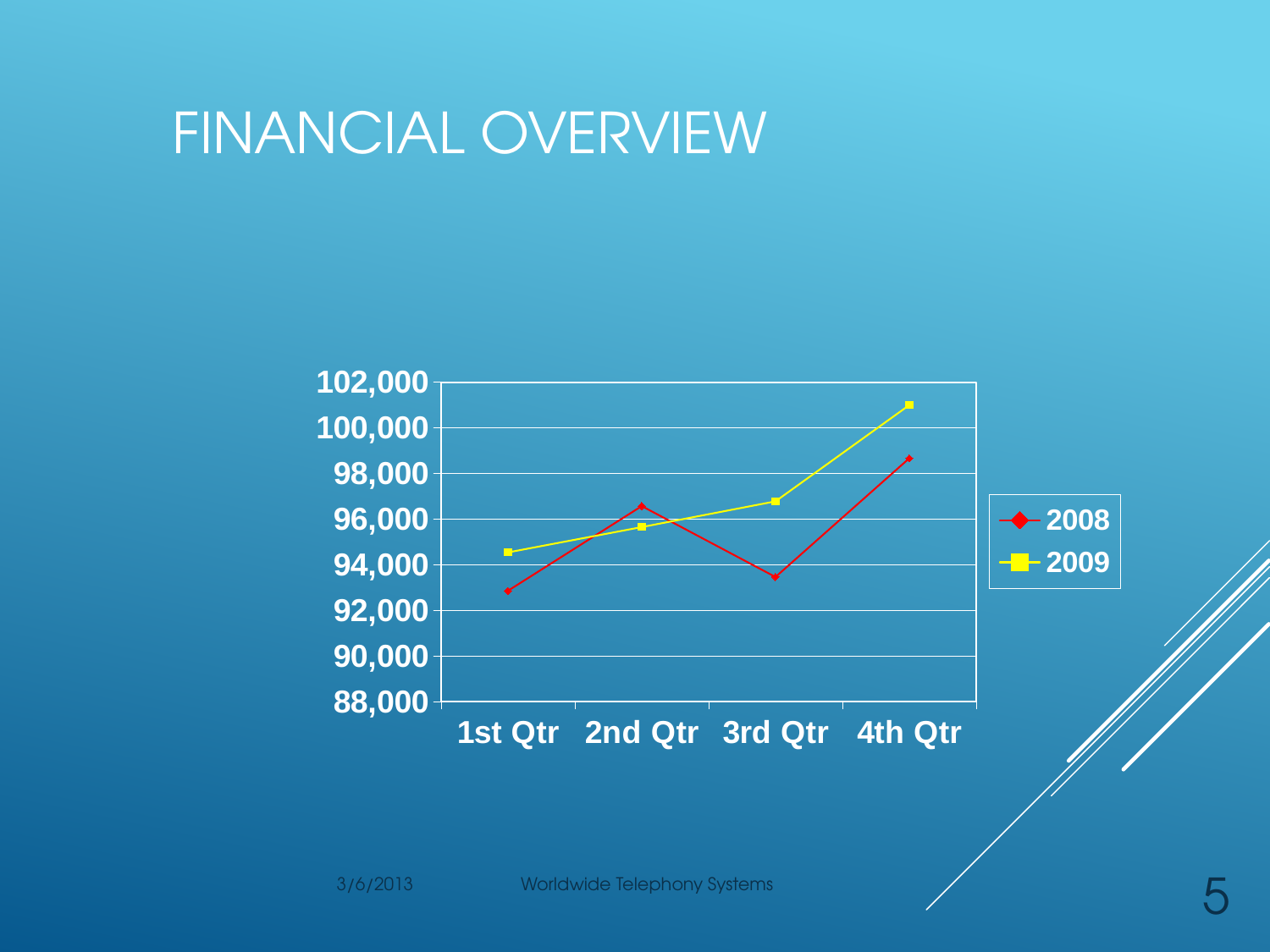

# Financial Overview

### Chart

| Category | 2008 | 2009 |
|---|---|---|
| 1st Qtr | 92851.0 | 94536.0 |
| 2nd Qtr | 96567.0 | 95648.0 |
| 3rd Qtr | 93456.0 | 96775.0 |
| 4th Qtr | 98665.0 | 100996.0 |
3/6/2013
Worldwide Telephony Systems
5